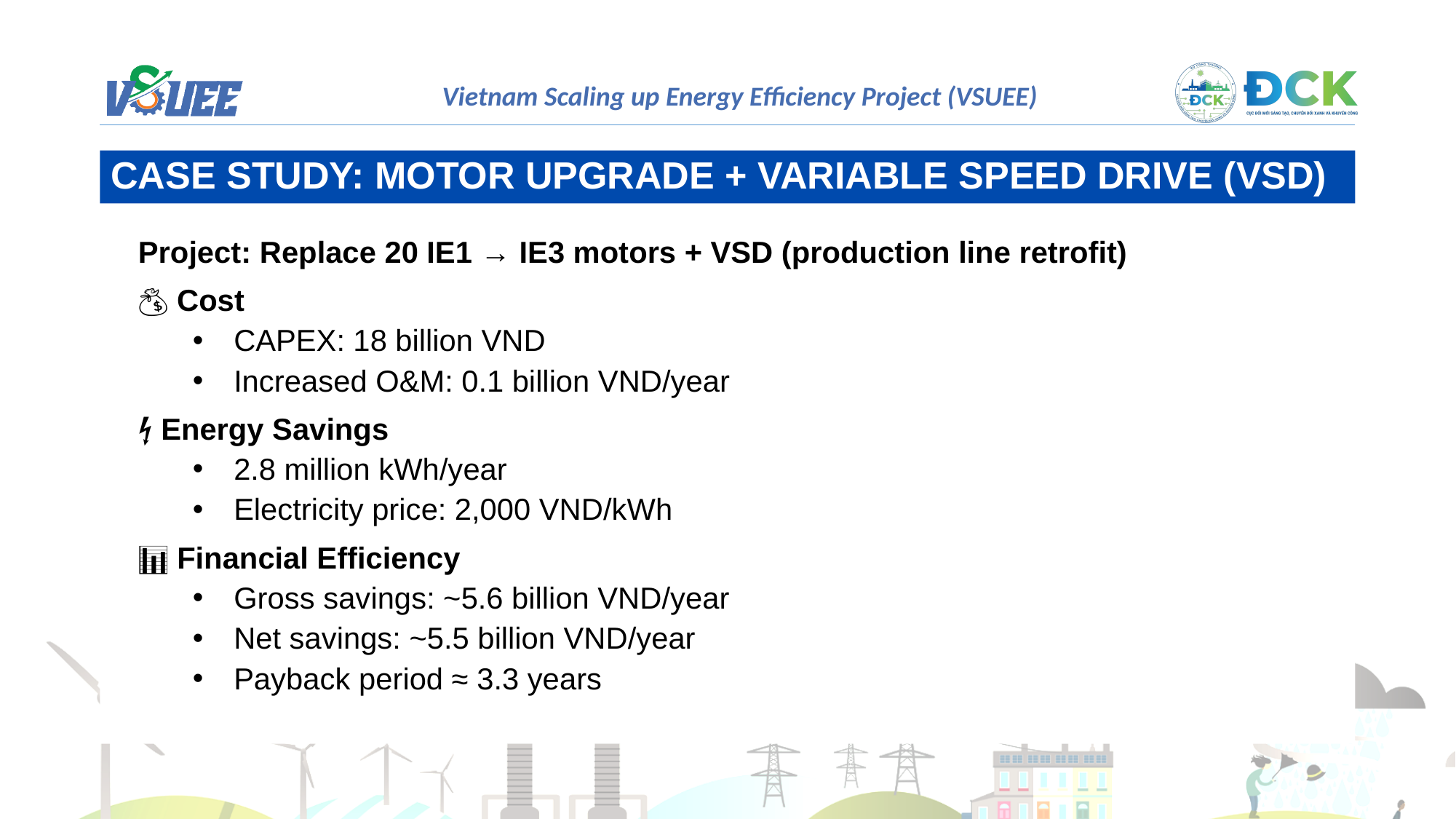

CASE STUDY: MOTOR UPGRADE + VARIABLE SPEED DRIVE (VSD)
Project: Replace 20 IE1 → IE3 motors + VSD (production line retrofit)
💰 Cost
CAPEX: 18 billion VND
Increased O&M: 0.1 billion VND/year
⚡ Energy Savings
2.8 million kWh/year
Electricity price: 2,000 VND/kWh
📊 Financial Efficiency
Gross savings: ~5.6 billion VND/year
Net savings: ~5.5 billion VND/year
Payback period ≈ 3.3 years